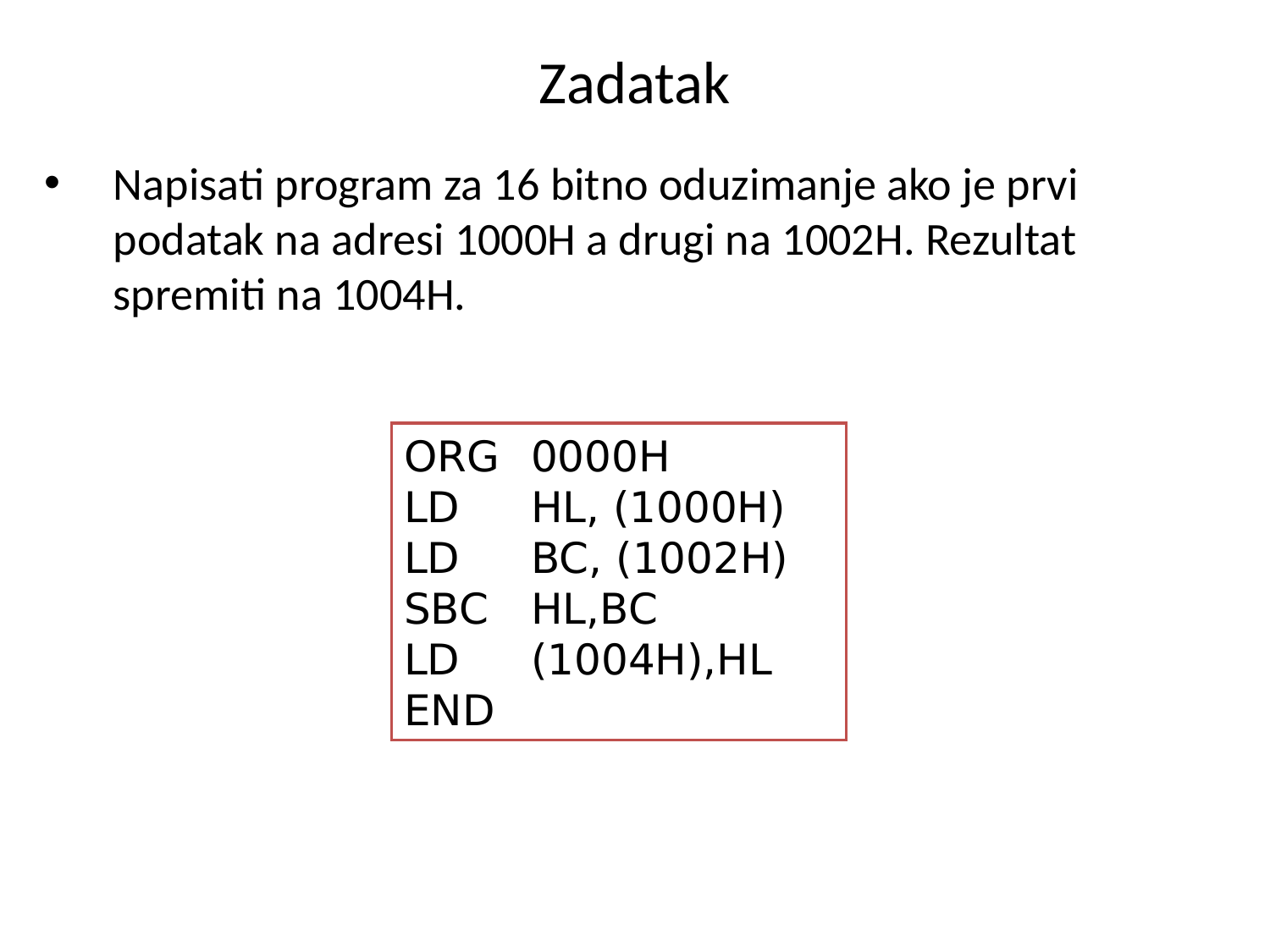

# Zadatak
Napisati program za 16 bitno oduzimanje ako je prvi podatak na adresi 1000H a drugi na 1002H. Rezultat spremiti na 1004H.
ORG 	0000H
LD 	HL, (1000H)
LD 	BC, (1002H)
SBC	HL,BC
LD	(1004H),HL
END